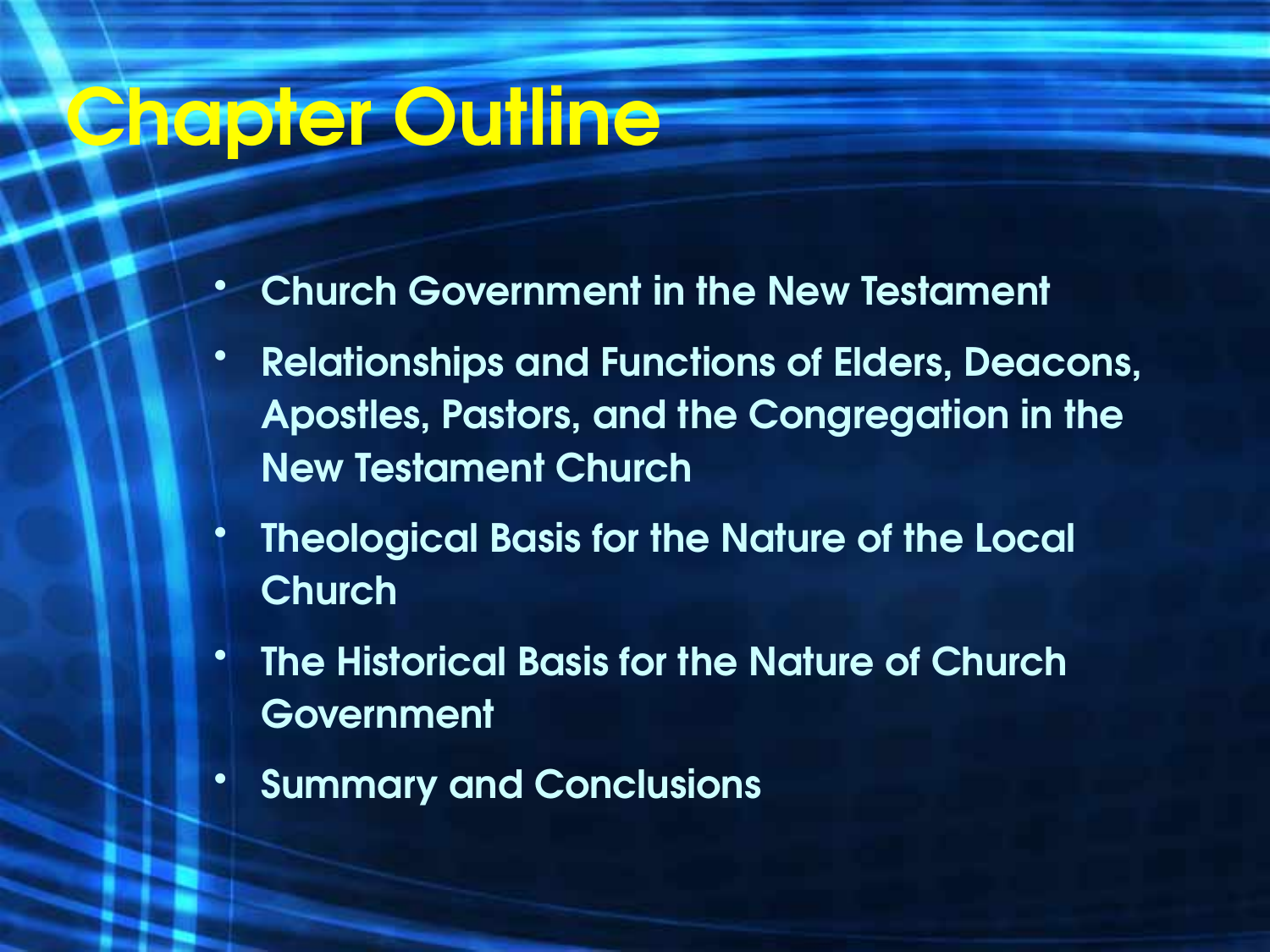

# Chapter Outline
Church Government in the New Testament
Relationships and Functions of Elders, Deacons, Apostles, Pastors, and the Congregation in the New Testament Church
Theological Basis for the Nature of the Local Church
The Historical Basis for the Nature of Church Government
Summary and Conclusions